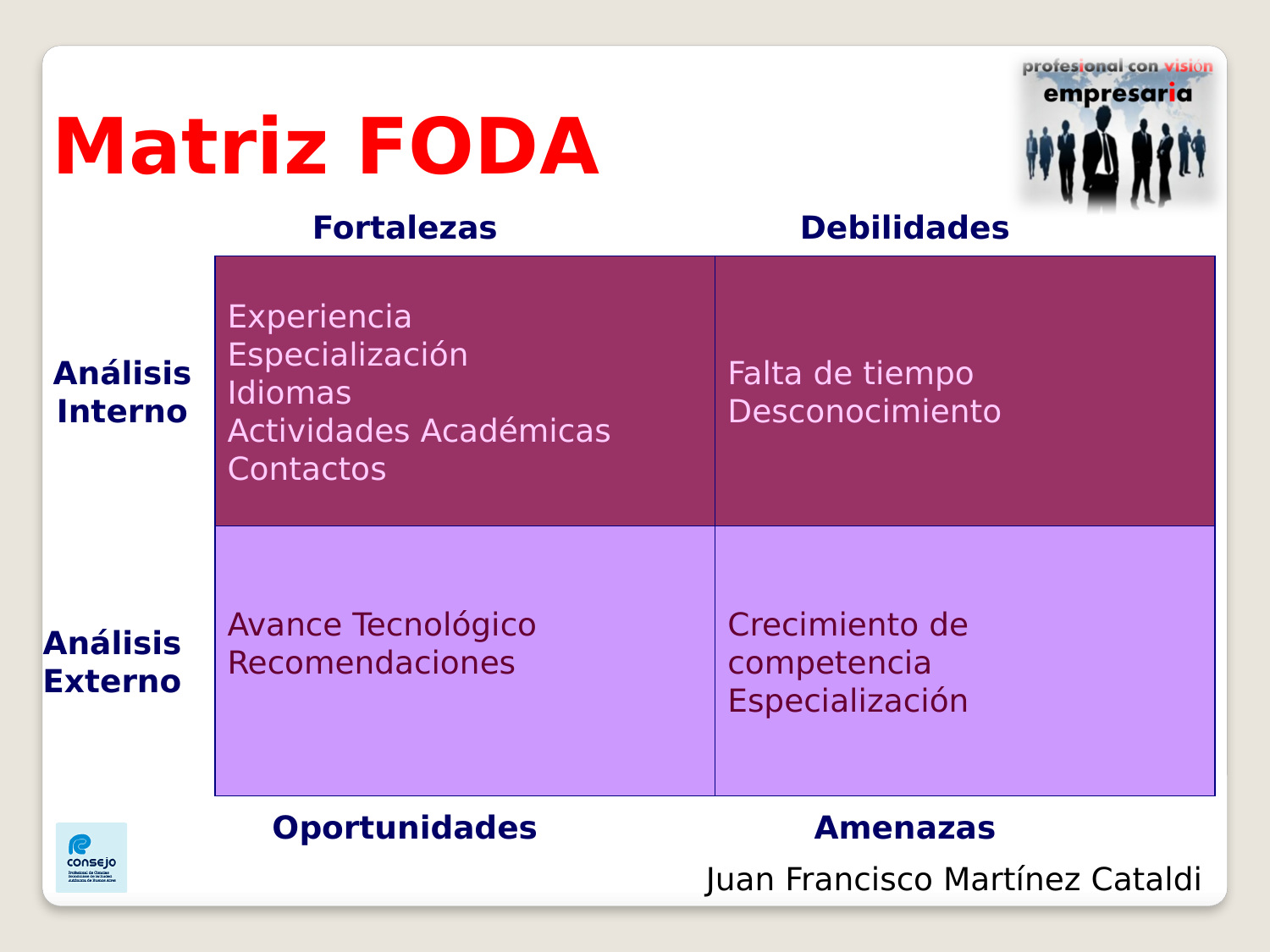

Matriz FODA
Fortalezas
Debilidades
Análisis
Interno
Experiencia
Especialización
Idiomas
Actividades Académicas
Contactos

Falta de tiempo
Desconocimiento
Análisis
Externo
Avance Tecnológico
Recomendaciones

Crecimiento de
competencia
Especialización
Oportunidades
Amenazas
Juan Francisco Martínez Cataldi